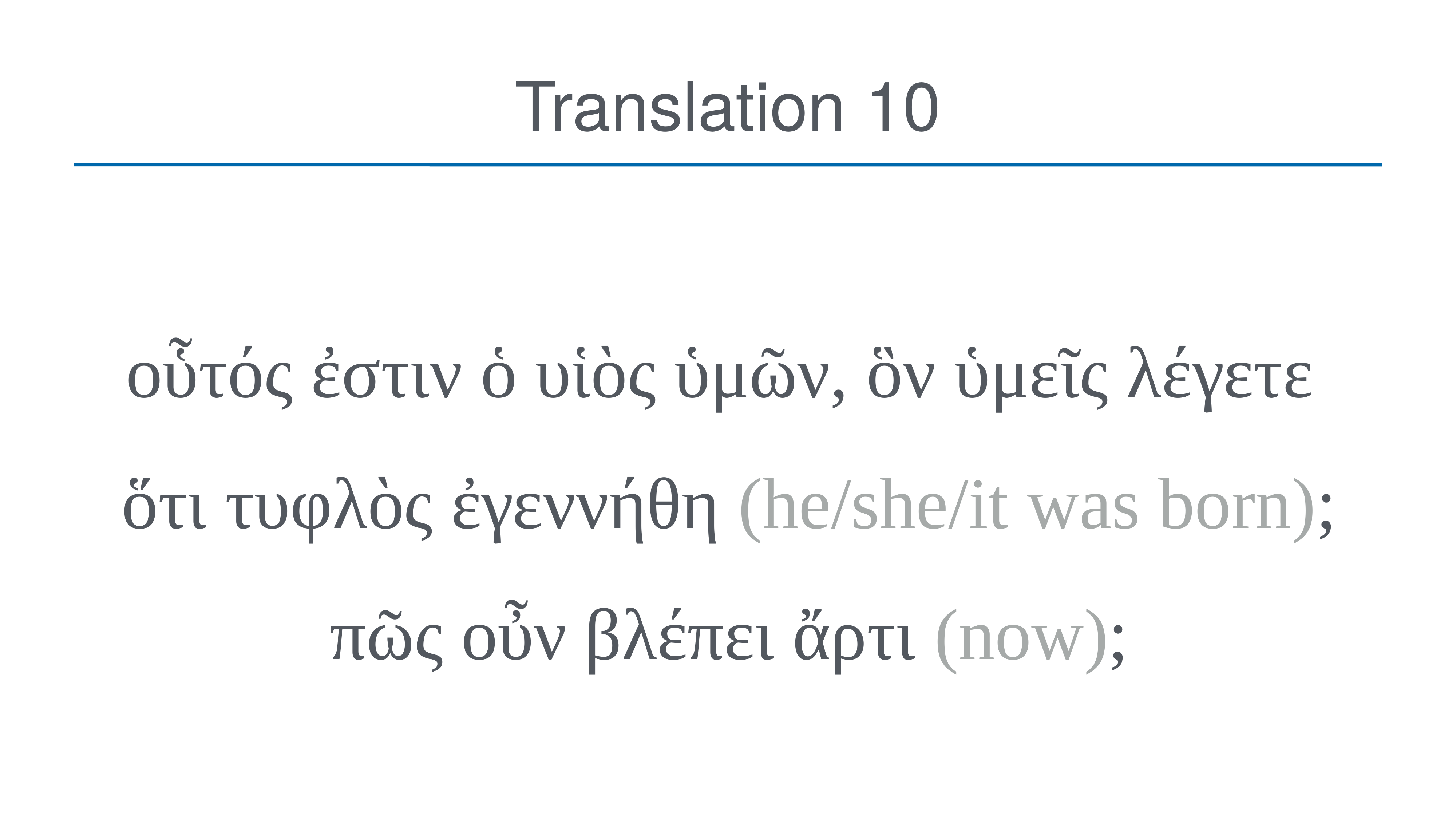

# Translation 10
οὗτός ἐστιν ὁ υἱὸς ὑμῶν, ὃν ὑμεῖς λέγετε
ὅτι τυφλὸς ἐγεννήθη (he/she/it was born); πῶς οὖν βλέπει ἄρτι (now);